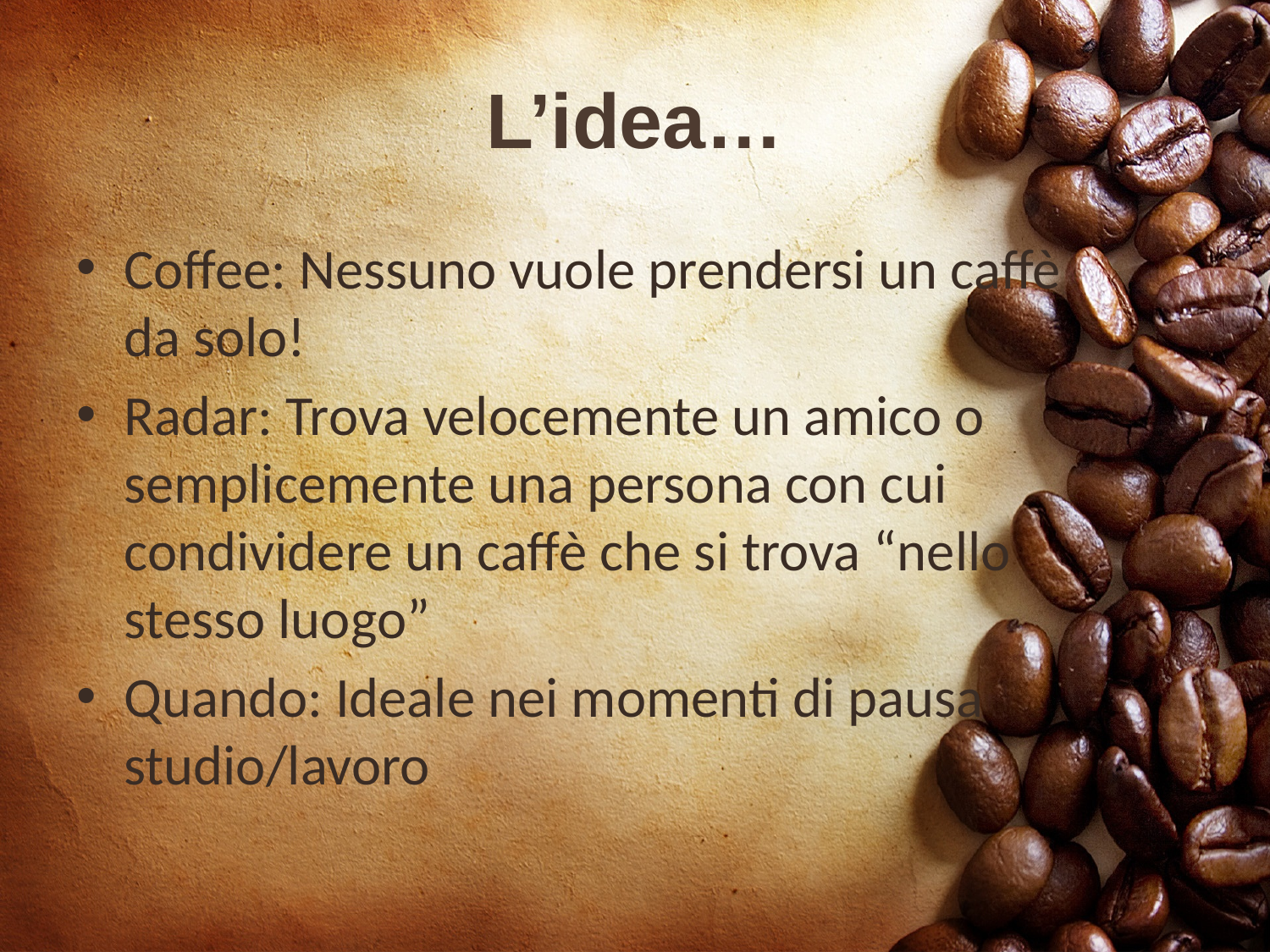

# L’idea…
Coffee: Nessuno vuole prendersi un caffè da solo!
Radar: Trova velocemente un amico o semplicemente una persona con cui condividere un caffè che si trova “nello stesso luogo”
Quando: Ideale nei momenti di pausa studio/lavoro